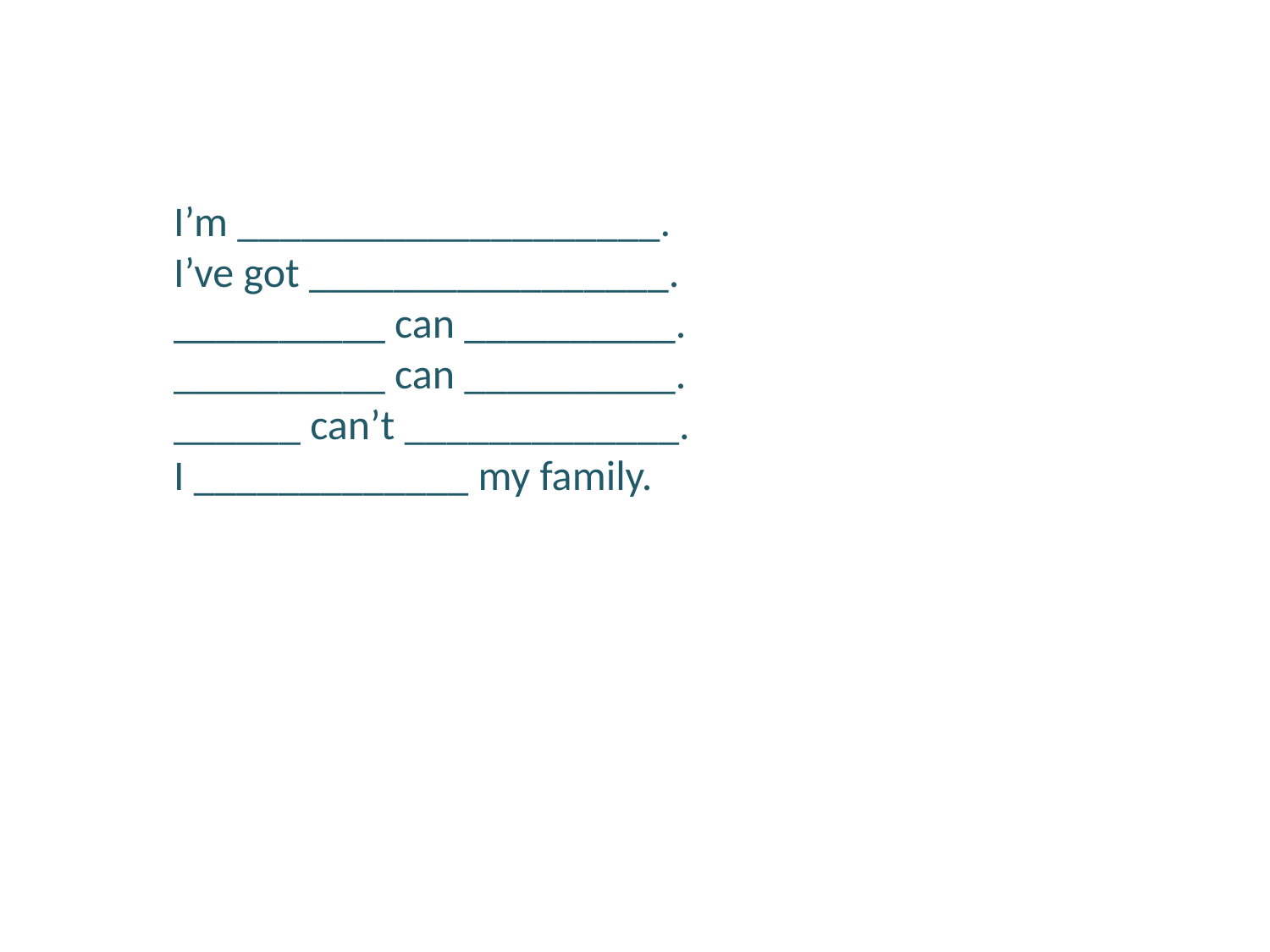

I’m ____________________.
I’ve got _________________.
__________ can __________.
__________ can __________.
______ can’t _____________.
I _____________ my family.